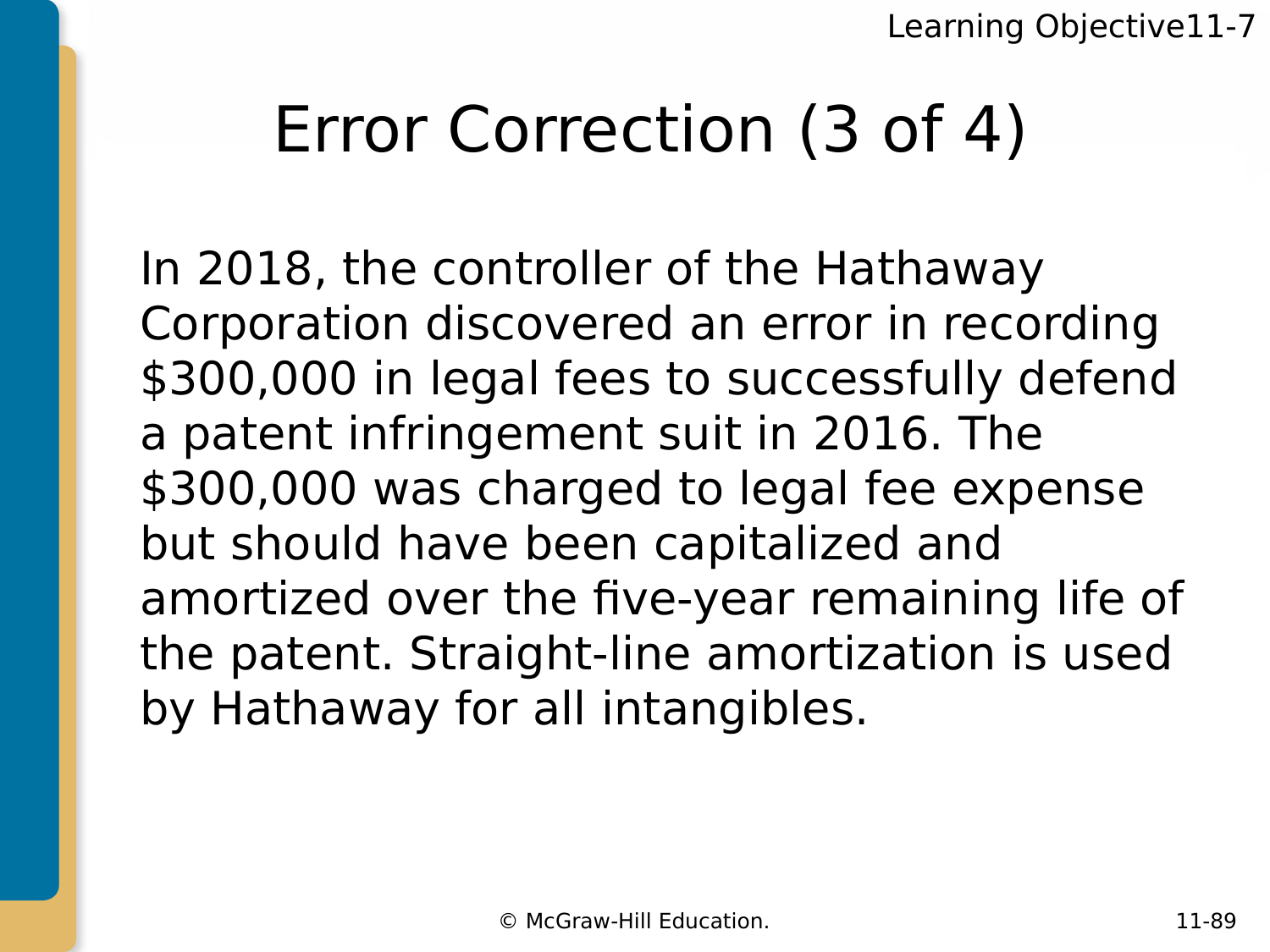

Learning Objective11-7
# Error Correction (3 of 4)
In 2018, the controller of the Hathaway Corporation discovered an error in recording $300,000 in legal fees to successfully defend a patent infringement suit in 2016. The $300,000 was charged to legal fee expense but should have been capitalized and amortized over the five-year remaining life of the patent. Straight-line amortization is used by Hathaway for all intangibles.